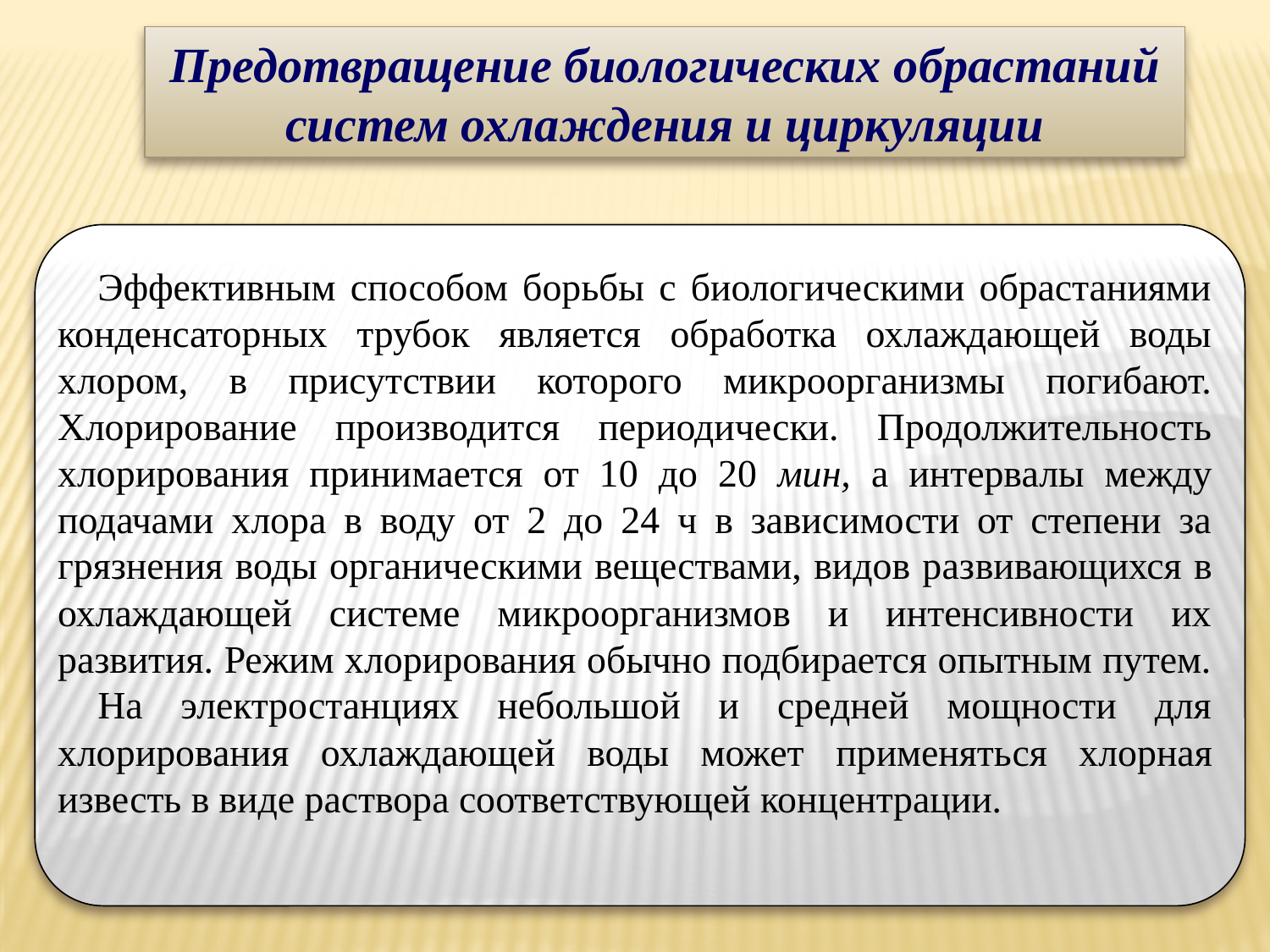

Предотвращение биологических обрастаний систем охлаждения и циркуляции

Эффективным способом борьбы с биологическими обрастаниями конденсаторных трубок является обработка охлаждающей воды хлором, в присутствии которого микроорганизмы погибают. Хлорирование производится периодически. Продолжительность хлорирования прини­мается от 10 до 20 мин, а интервалы между подачами хлора в воду от 2 до 24 ч в зависимости от степени за­грязнения воды органическими веществами, видов раз­вивающихся в охлаждающей системе микроорганизмов и интенсивности их развития. Режим хлорирования обычно подбирается опытным путем.
На электростанциях небольшой и средней мощности для хлорирования охлаждающей воды может применять­ся хлорная известь в виде раствора соответствующей концентрации.